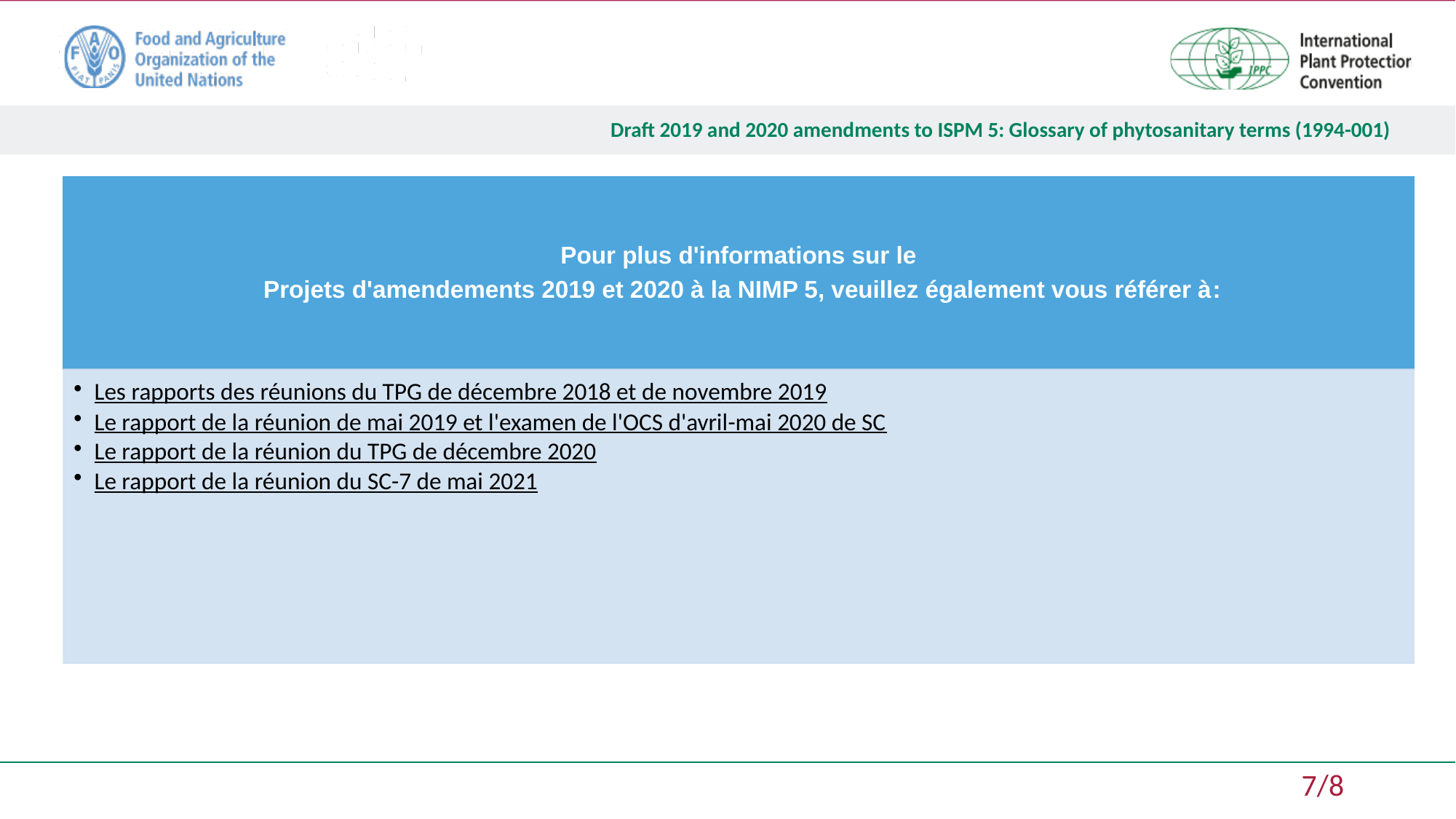

Pour plus d'informations sur le
 Projets d'amendements 2019 et 2020 à la NIMP 5, veuillez également vous référer à:
Les rapports des réunions du TPG de décembre 2018 et de novembre 2019
Le rapport de la réunion de mai 2019 et l'examen de l'OCS d'avril-mai 2020 de SC
Le rapport de la réunion du TPG de décembre 2020
Le rapport de la réunion du SC-7 de mai 2021